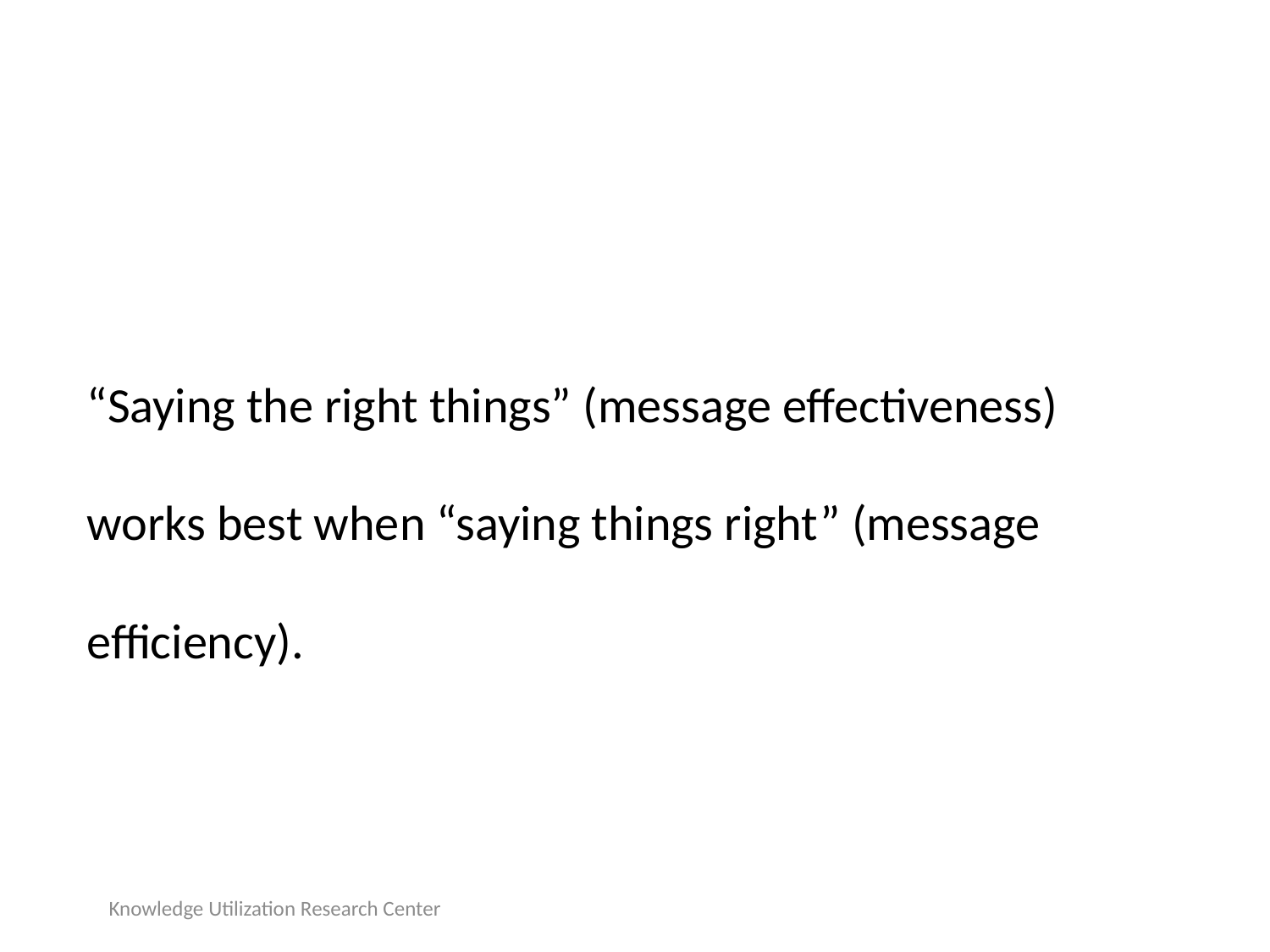

# “Saying the right things” (message effectiveness) works best when “saying things right” (message efficiency).
Knowledge Utilization Research Center